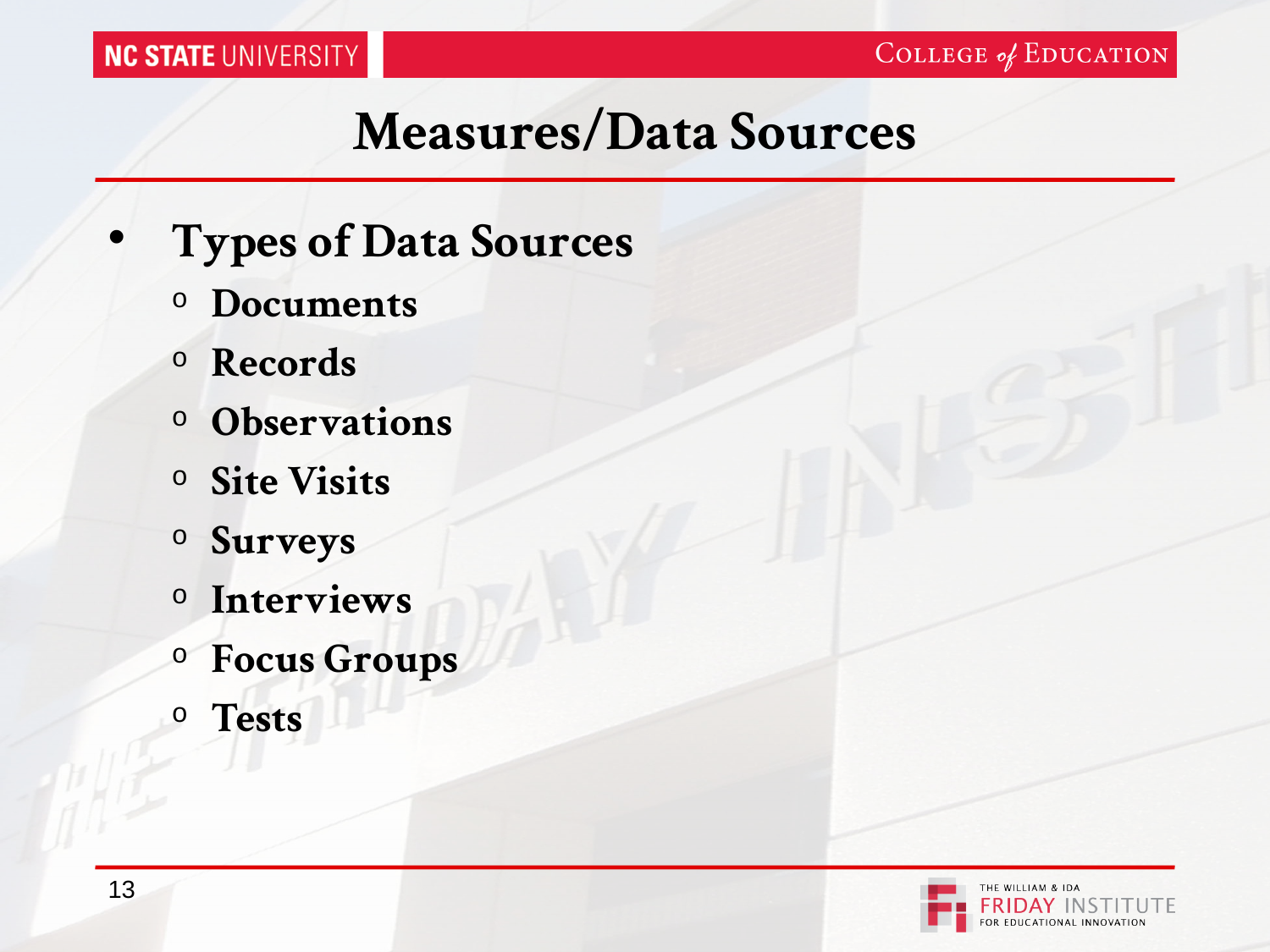

# Measures/Data Sources
Types of Data Sources
Documents
Records
Observations
Site Visits
Surveys
Interviews
Focus Groups
Tests
13